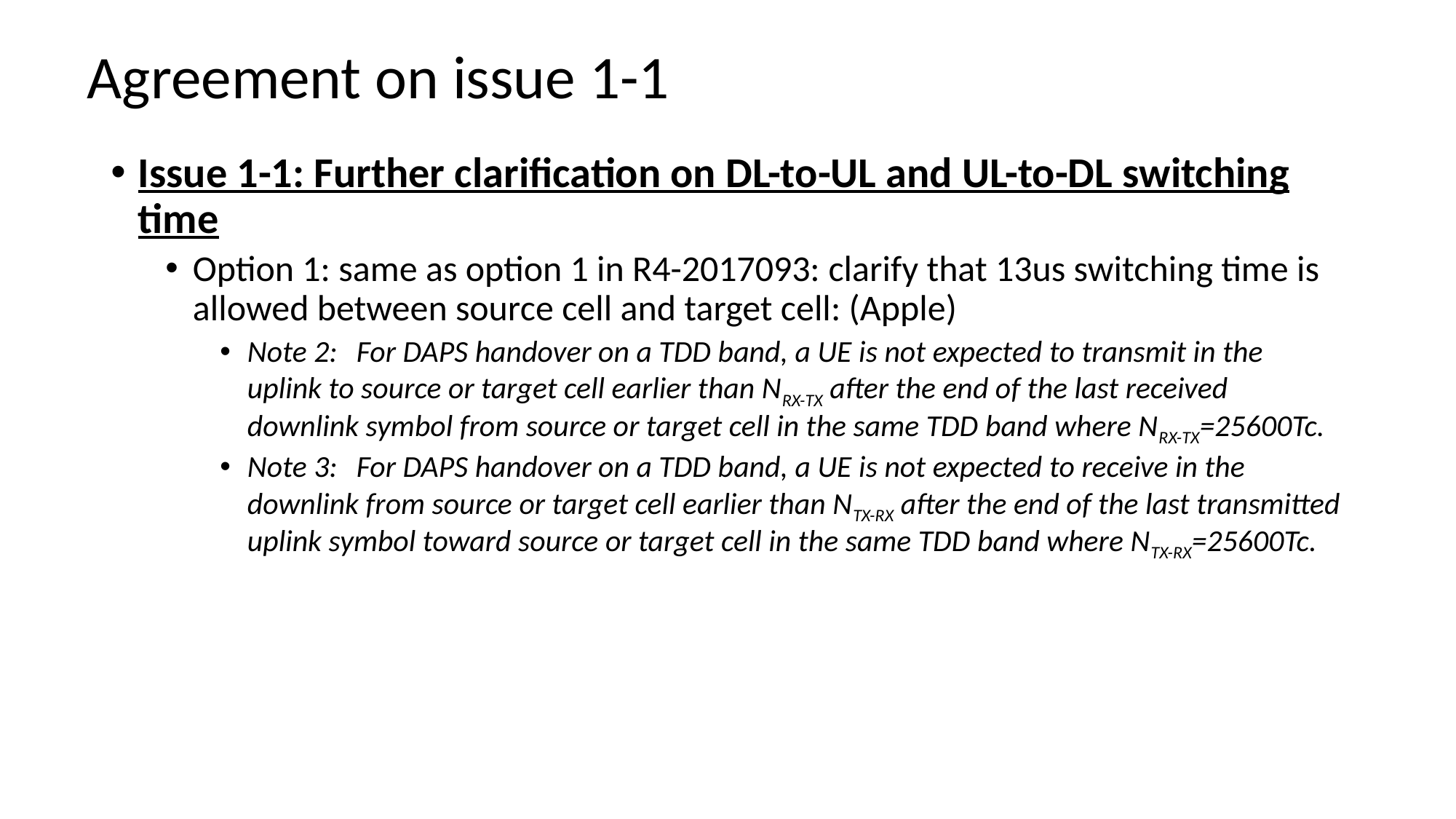

# Agreement on issue 1-1
Issue 1-1: Further clarification on DL-to-UL and UL-to-DL switching time
Option 1: same as option 1 in R4-2017093: clarify that 13us switching time is allowed between source cell and target cell: (Apple)
Note 2:	For DAPS handover on a TDD band, a UE is not expected to transmit in the uplink to source or target cell earlier than NRX-TX after the end of the last received downlink symbol from source or target cell in the same TDD band where NRX-TX=25600Tc.
Note 3:	For DAPS handover on a TDD band, a UE is not expected to receive in the downlink from source or target cell earlier than NTX-RX after the end of the last transmitted uplink symbol toward source or target cell in the same TDD band where NTX-RX=25600Tc.